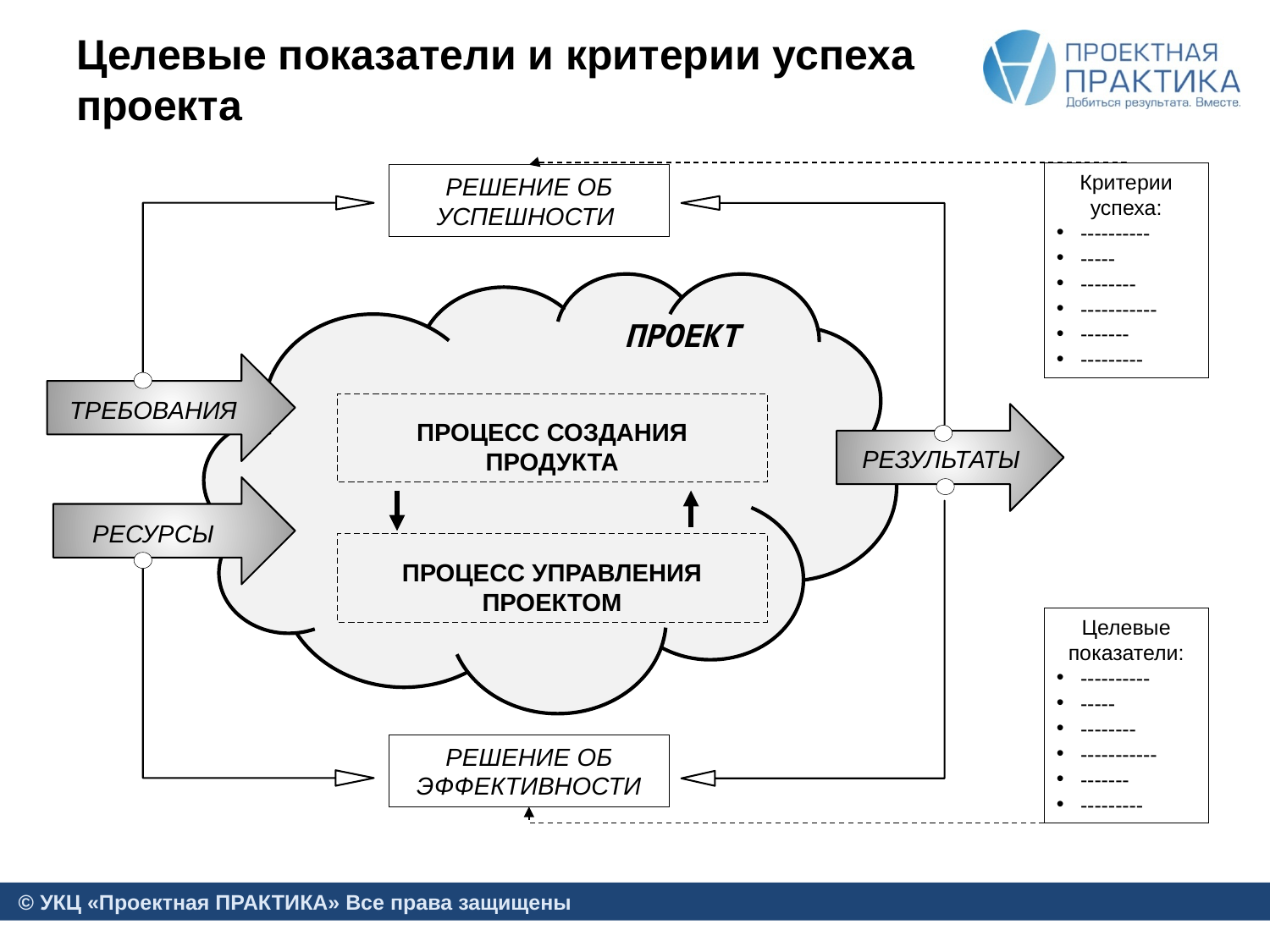

# Целевые показатели и критерии успеха проекта
Критерии успеха:
----------
-----
--------
-----------
-------
---------
РЕШЕНИЕ ОБ УСПЕШНОСТИ

ПРОЕКТ

ТРЕБОВАНИЯ

ПРОЦЕСС СОЗДАНИЯ ПРОДУКТА

РЕЗУЛЬТАТЫ

РЕСУРСЫ

ПРОЦЕСС УПРАВЛЕНИЯ ПРОЕКТОМ

Целевые показатели:
----------
-----
--------
-----------
-------
---------
РЕШЕНИЕ ОБ ЭФФЕКТИВНОСТИ